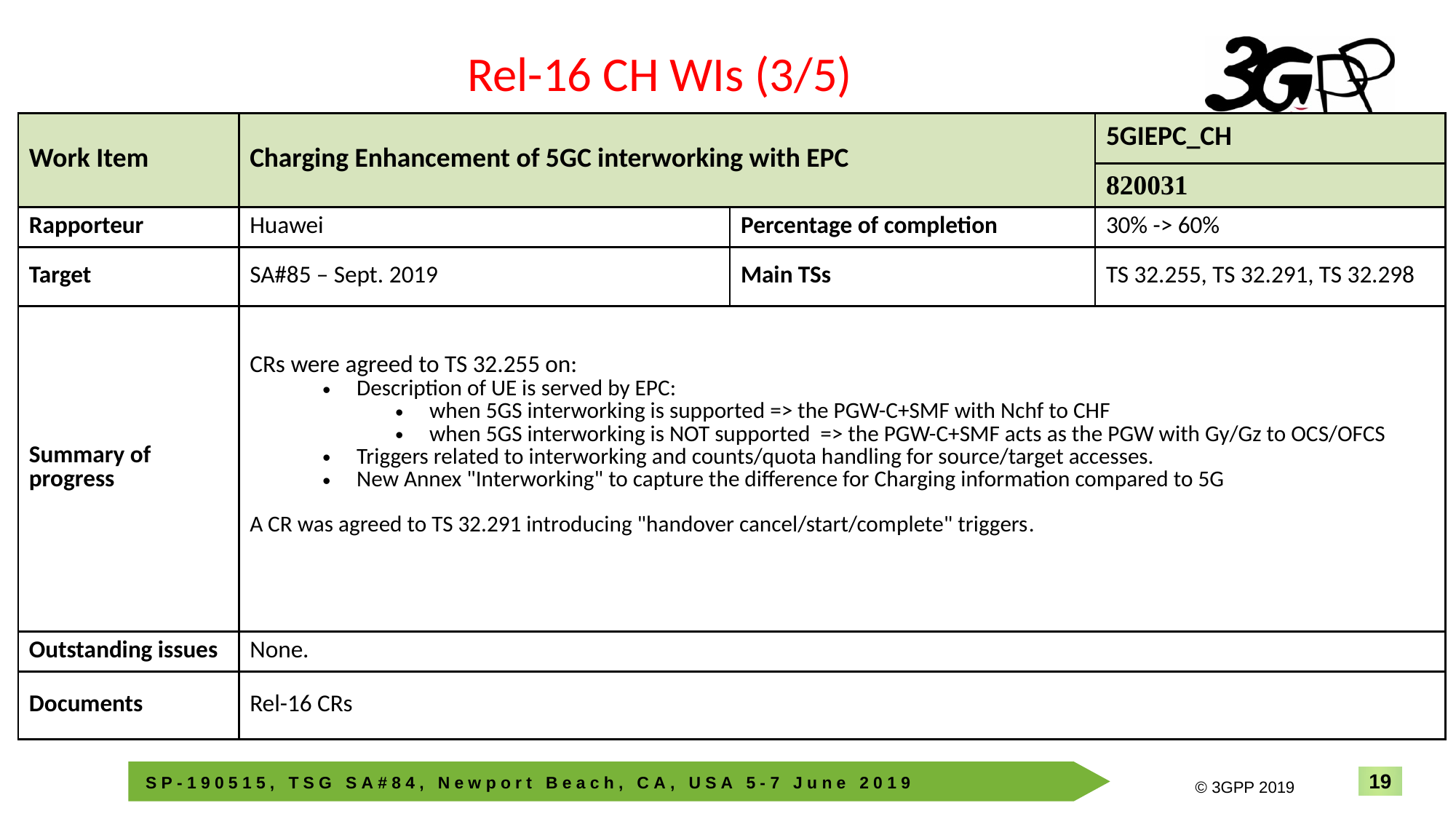

Rel-16 CH WIs (3/5)
| Work Item | Charging Enhancement of 5GC interworking with EPC |  | 5GIEPC\_CH |
| --- | --- | --- | --- |
|  |  |  | 820031 |
| Rapporteur | Huawei | Percentage of completion | 30% -> 60% |
| Target | SA#85 – Sept. 2019 | Main TSs | TS 32.255, TS 32.291, TS 32.298 |
| Summary of progress | CRs were agreed to TS 32.255 on: Description of UE is served by EPC: when 5GS interworking is supported => the PGW-C+SMF with Nchf to CHF when 5GS interworking is NOT supported => the PGW-C+SMF acts as the PGW with Gy/Gz to OCS/OFCS Triggers related to interworking and counts/quota handling for source/target accesses. New Annex "Interworking" to capture the difference for Charging information compared to 5G A CR was agreed to TS 32.291 introducing "handover cancel/start/complete" triggers. |  |  |
| Outstanding issues | None. |  |  |
| Documents | Rel-16 CRs |  |  |